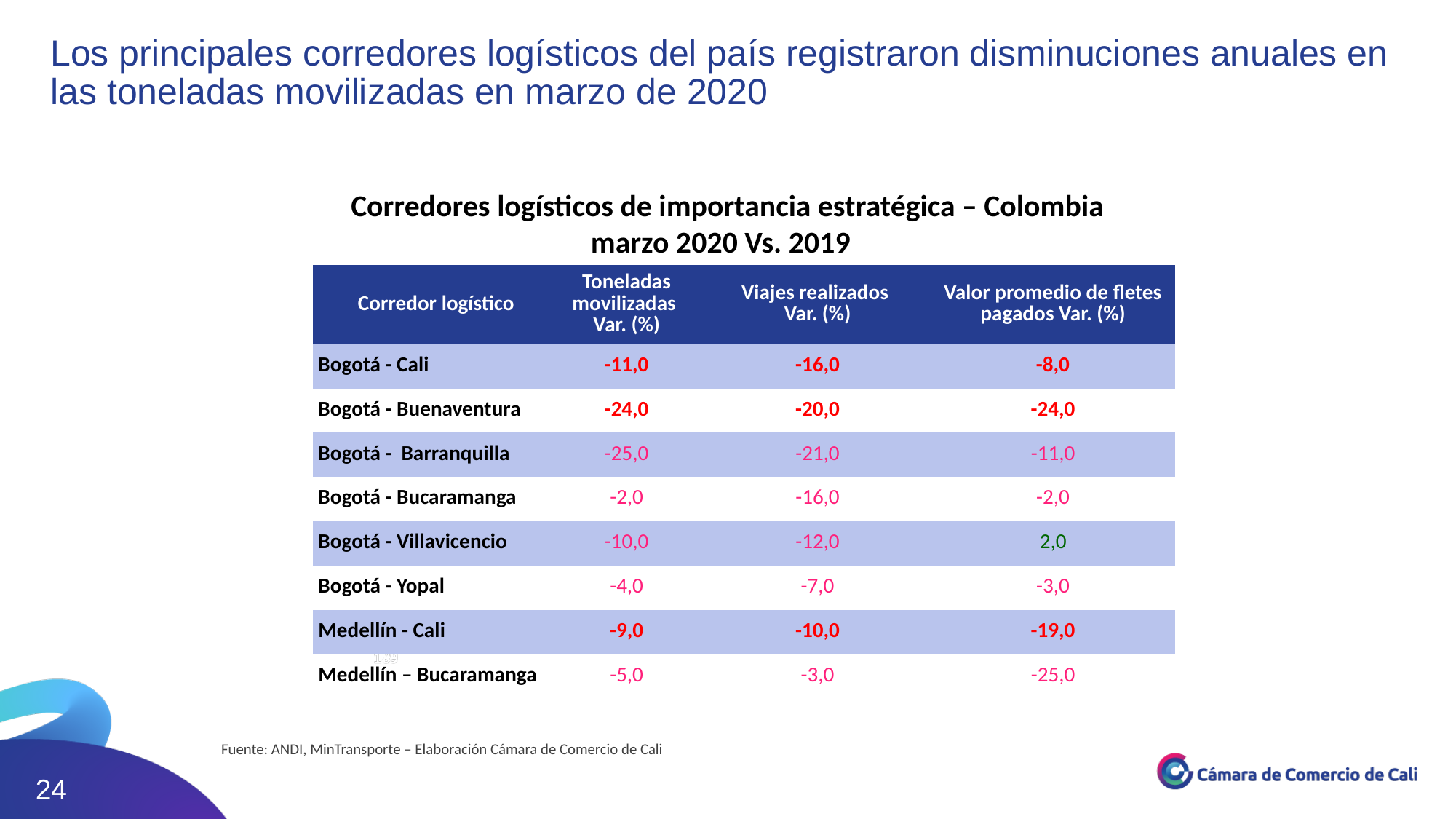

Los principales corredores logísticos del país registraron disminuciones anuales en las toneladas movilizadas en marzo de 2020
Corredores logísticos de importancia estratégica – Colombia
marzo 2020 Vs. 2019
| Corredor logístico | Toneladas movilizadas Var. (%) |  | Viajes realizados Var. (%) | Valor promedio de fletes pagados Var. (%) |
| --- | --- | --- | --- | --- |
| Bogotá - Cali | -11,0 |  | -16,0 | -8,0 |
| Bogotá - Buenaventura | -24,0 |  | -20,0 | -24,0 |
| Bogotá - Barranquilla | -25,0 |  | -21,0 | -11,0 |
| Bogotá - Bucaramanga | -2,0 |  | -16,0 | -2,0 |
| Bogotá - Villavicencio | -10,0 |  | -12,0 | 2,0 |
| Bogotá - Yopal | -4,0 |  | -7,0 | -3,0 |
| Medellín - Cali | -9,0 |  | -10,0 | -19,0 |
| Medellín – Bucaramanga | -5,0 |  | -3,0 | -25,0 |
Fuente: ANDI, MinTransporte – Elaboración Cámara de Comercio de Cali